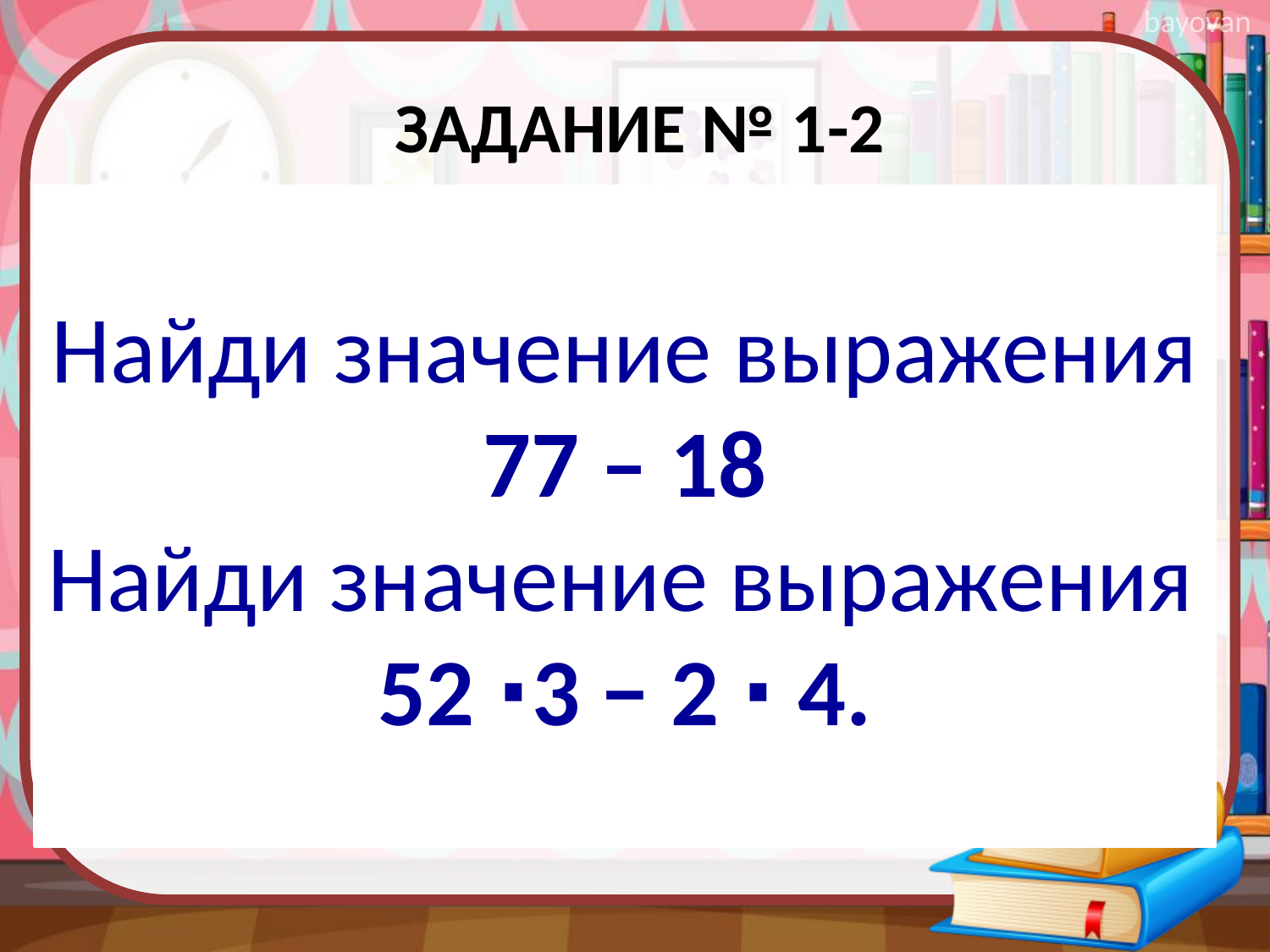

# Задание № 1-2
Найди значение выражения 77 – 18
Найди значение выражения
52 ⋅3 − 2 ⋅ 4.